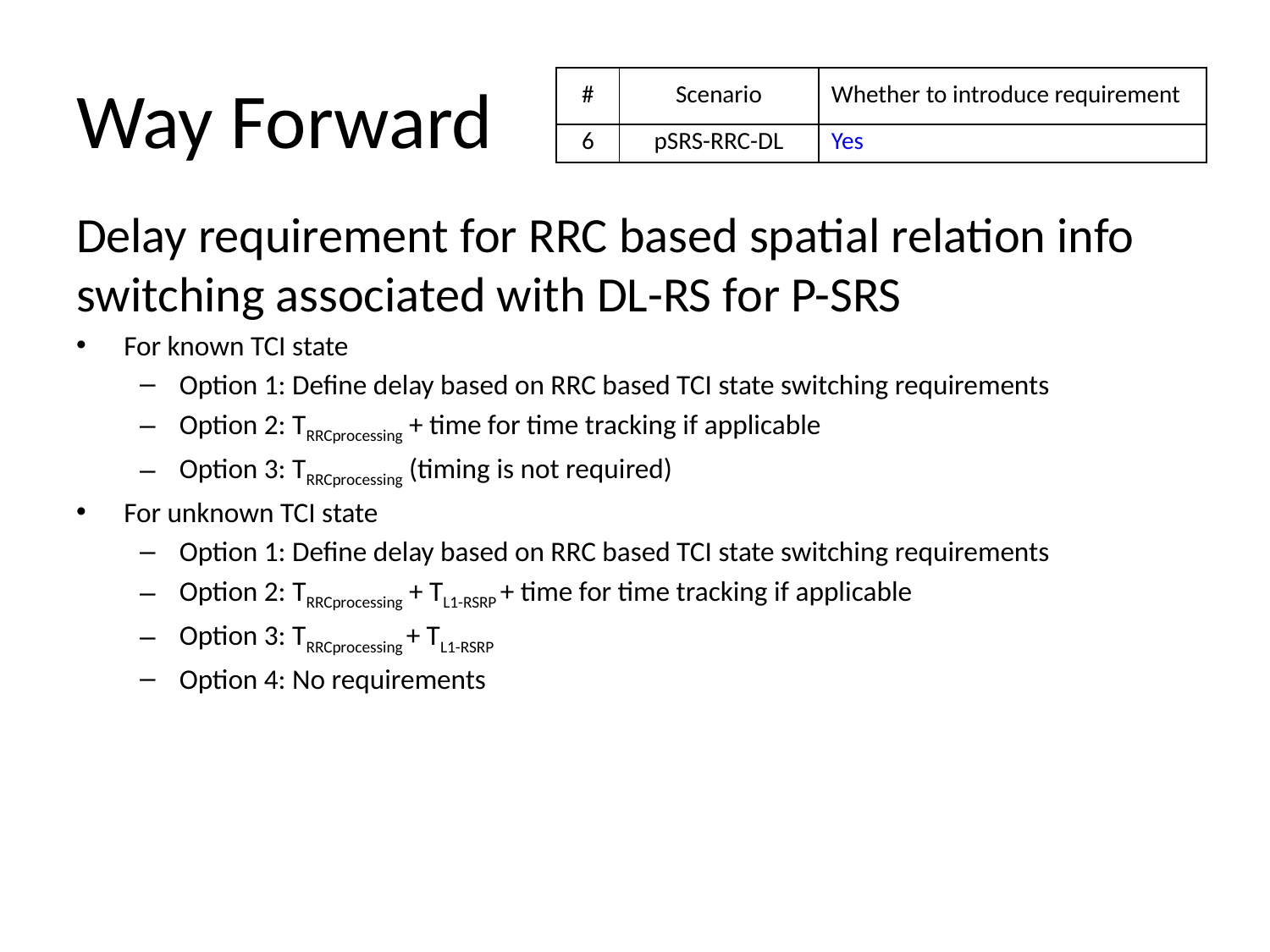

# Way Forward
| # | Scenario | Whether to introduce requirement |
| --- | --- | --- |
| 6 | pSRS-RRC-DL | Yes |
Delay requirement for RRC based spatial relation info switching associated with DL-RS for P-SRS
For known TCI state
Option 1: Define delay based on RRC based TCI state switching requirements
Option 2: TRRCprocessing + time for time tracking if applicable
Option 3: TRRCprocessing (timing is not required)
For unknown TCI state
Option 1: Define delay based on RRC based TCI state switching requirements
Option 2: TRRCprocessing + TL1-RSRP + time for time tracking if applicable
Option 3: TRRCprocessing + TL1-RSRP
Option 4: No requirements